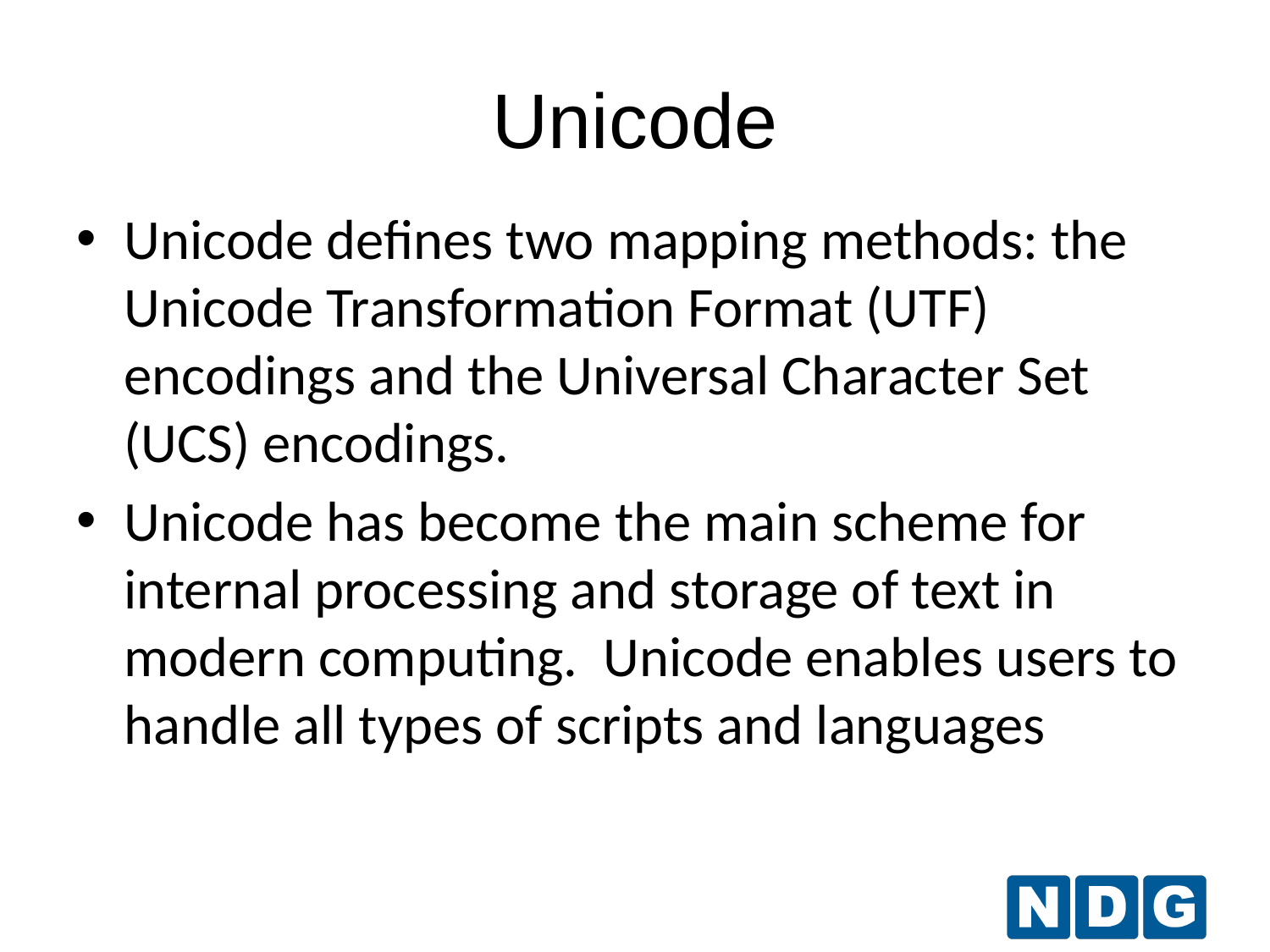

Unicode
Unicode defines two mapping methods: the Unicode Transformation Format (UTF) encodings and the Universal Character Set (UCS) encodings.
Unicode has become the main scheme for internal processing and storage of text in modern computing.  Unicode enables users to handle all types of scripts and languages